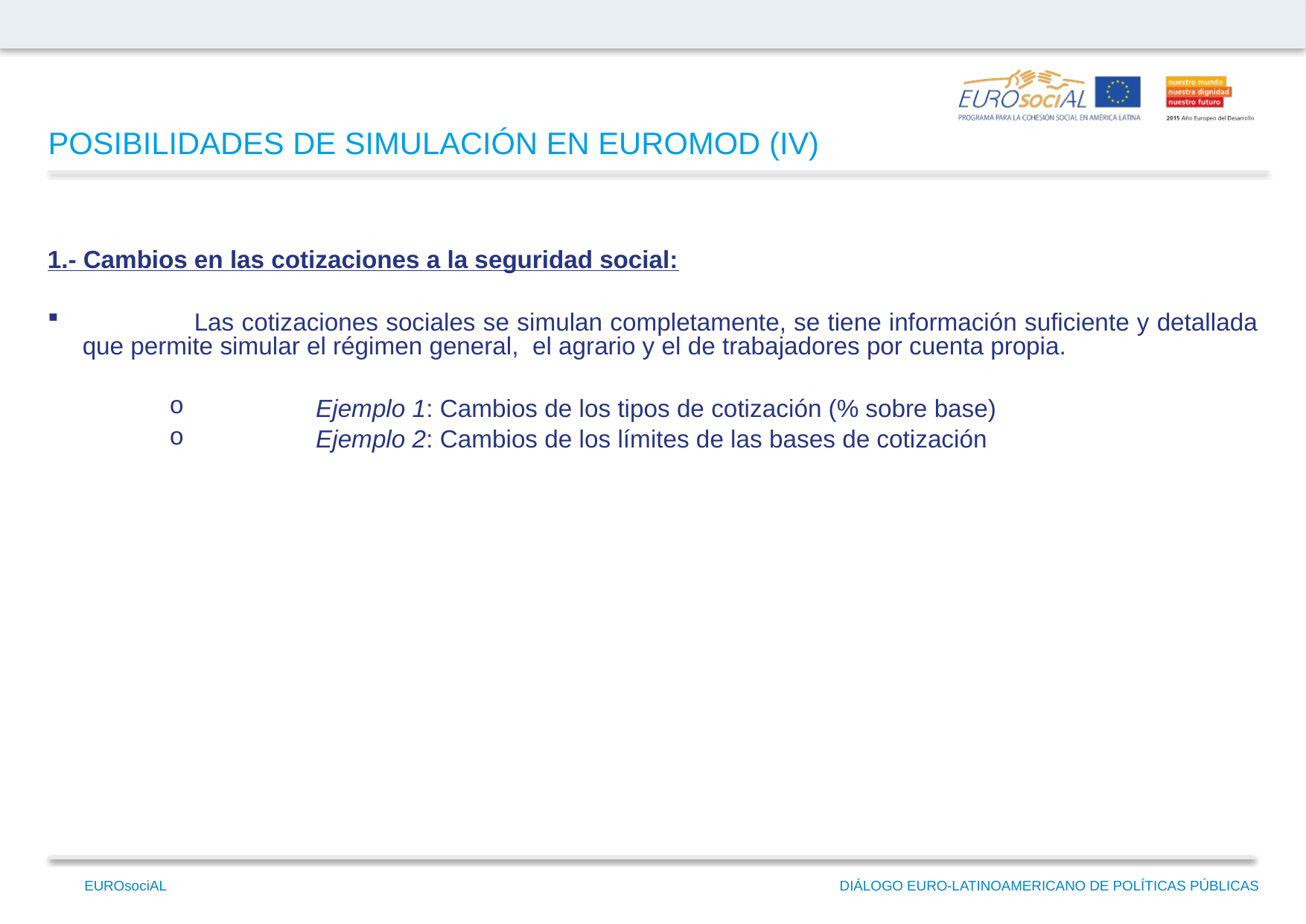

POSIBILIDADES DE SIMULACIÓN EN EUROMOD (IV)

1.- Cambios en las cotizaciones a la seguridad social:

	Las cotizaciones sociales se simulan completamente, se tiene información suficiente y detallada que permite simular el régimen general,  el agrario y el de trabajadores por cuenta propia.

	Ejemplo 1: Cambios de los tipos de cotización (% sobre base)
	Ejemplo 2: Cambios de los límites de las bases de cotización